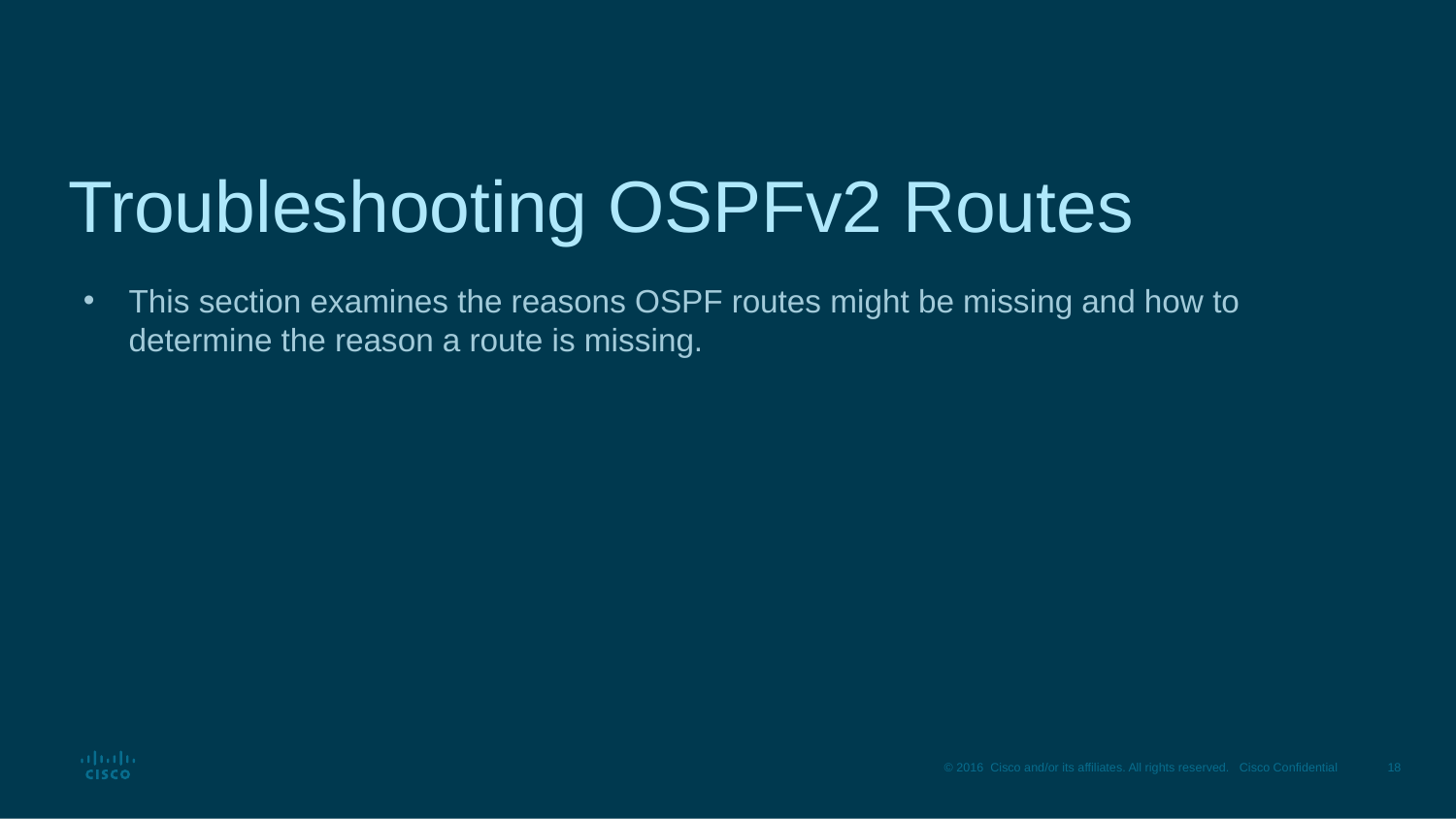

# Troubleshooting OSPFv2 Routes
This section examines the reasons OSPF routes might be missing and how to determine the reason a route is missing.